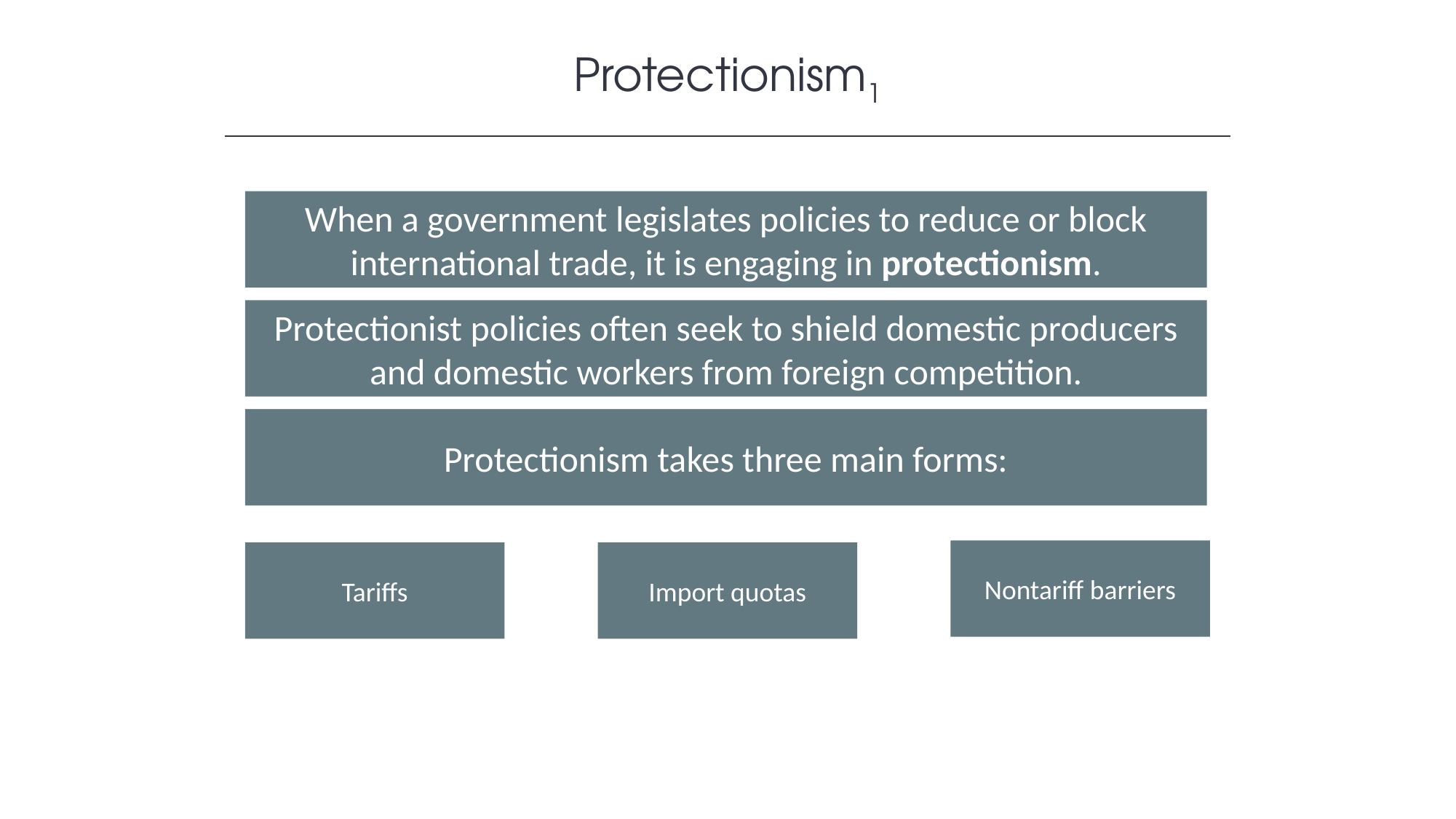

Protectionism1
When a government legislates policies to reduce or block international trade, it is engaging in protectionism.
Protectionist policies often seek to shield domestic producers and domestic workers from foreign competition.
Protectionism takes three main forms:
Nontariff barriers
Import quotas
Tariffs